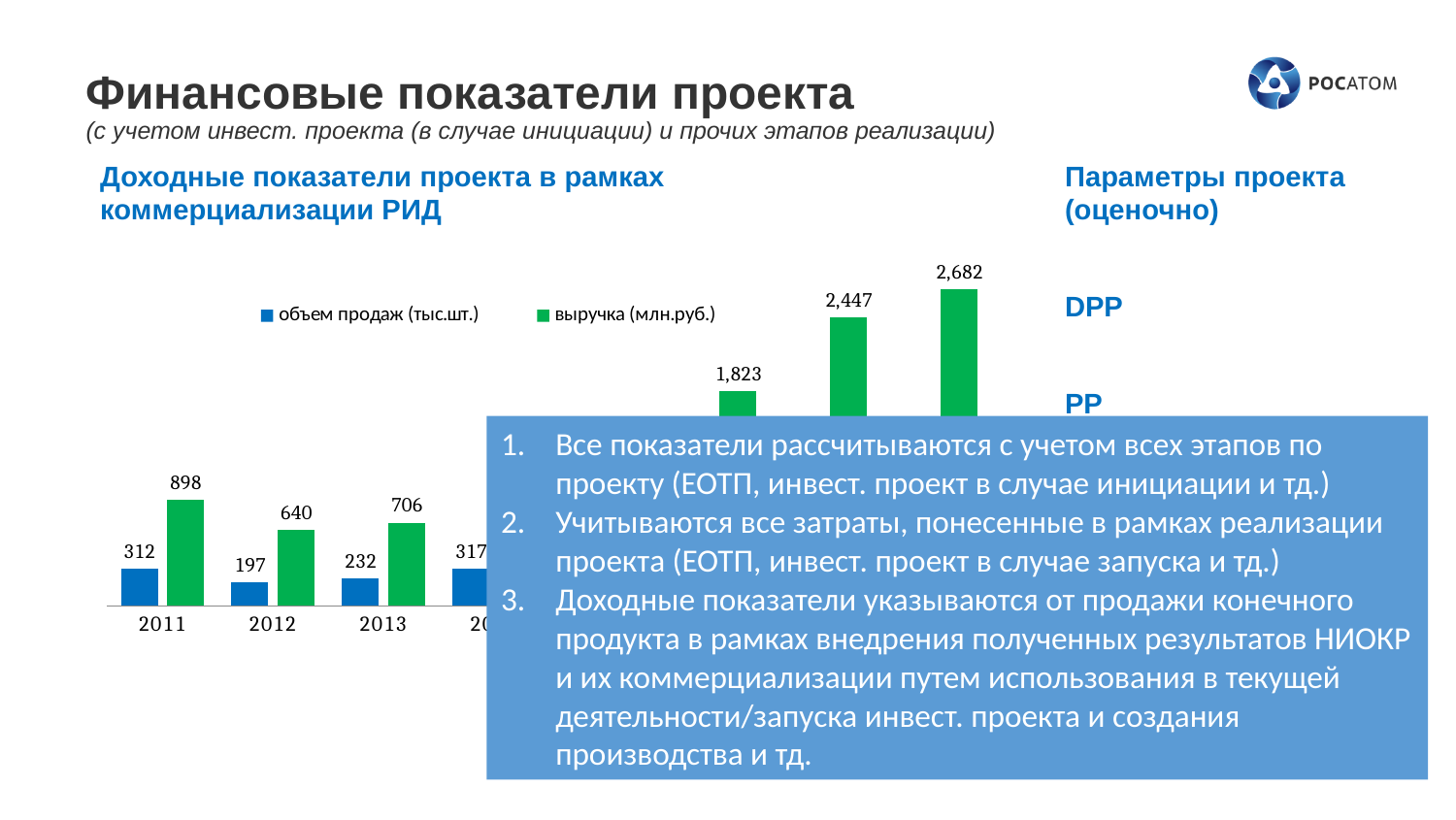

# Финансовые показатели проекта (с учетом инвест. проекта (в случае инициации) и прочих этапов реализации)
Доходные показатели проекта в рамках коммерциализации РИД
Параметры проекта (оценочно)

### Chart

| Category | объем продаж (тыс.шт.) | выручка (млн.руб.) |
|---|---|---|
| 2011 | 311.5079999999997 | 897.9654211199992 |
| 2012 | 197.108 | 640.41181835 |
| 2013 | 231.57299999999998 | 705.50803 |
| 2014 | 316.86 | 771.02172 |
| 2015 | 417.58799999999974 | 1097.218635 |
| 2016 | 486.1 | 1822.654499999999 |
| 2017 | 630.1 | 2447.3487 |
| 2018 | 689.51 | 2682.228249999997 |
DPP
PP
Все показатели рассчитываются с учетом всех этапов по проекту (ЕОТП, инвест. проект в случае инициации и тд.)
Учитываются все затраты, понесенные в рамках реализации проекта (ЕОТП, инвест. проект в случае запуска и тд.)
Доходные показатели указываются от продажи конечного продукта в рамках внедрения полученных результатов НИОКР и их коммерциализации путем использования в текущей деятельности/запуска инвест. проекта и создания производства и тд.
NPV
IRR